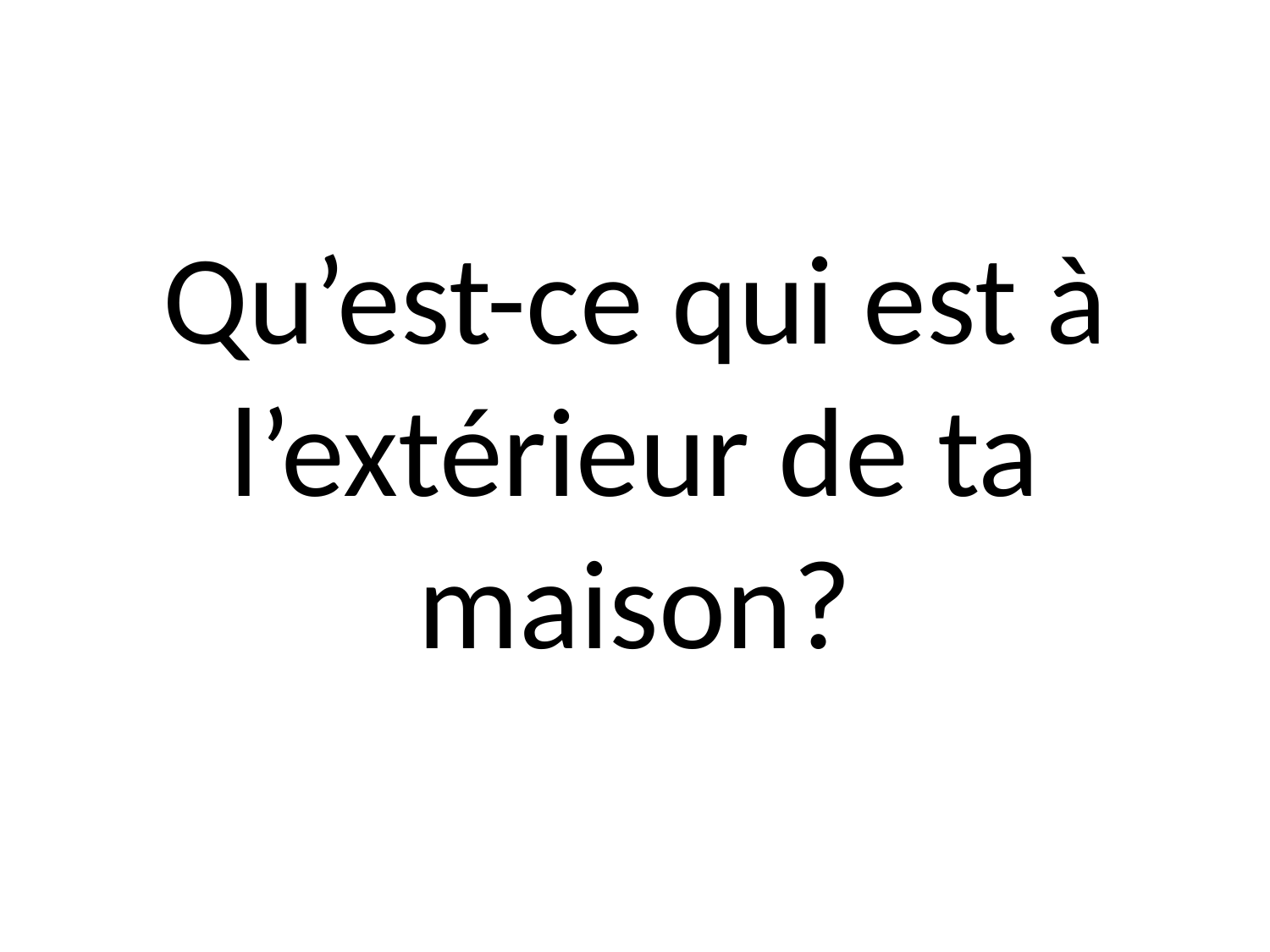

# Qu’est-ce qui est à l’extérieur de ta maison?